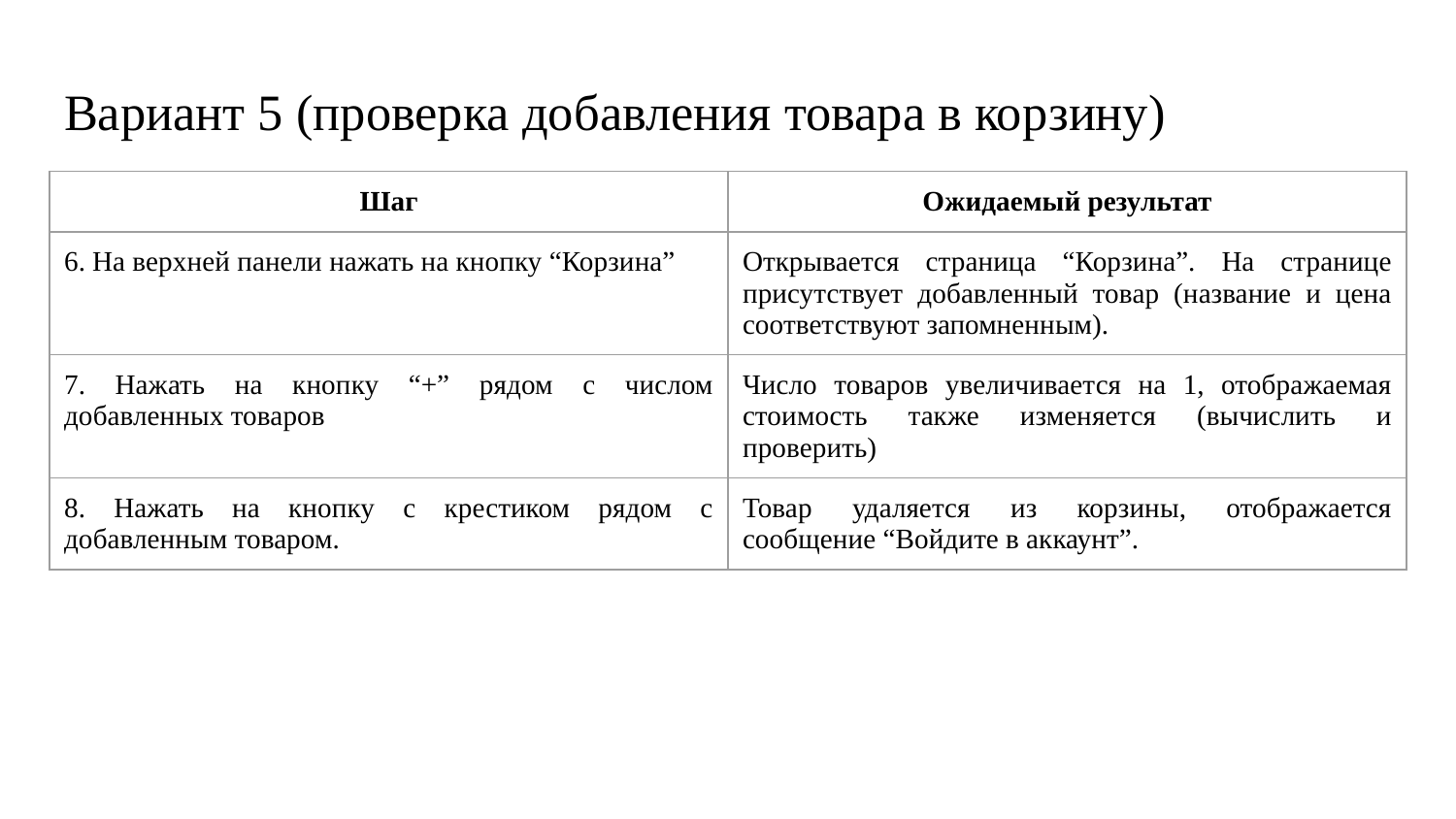

# Вариант 5 (проверка добавления товара в корзину)
| Шаг | Ожидаемый результат |
| --- | --- |
| 6. На верхней панели нажать на кнопку “Корзина” | Открывается страница “Корзина”. На странице присутствует добавленный товар (название и цена соответствуют запомненным). |
| 7. Нажать на кнопку “+” рядом с числом добавленных товаров | Число товаров увеличивается на 1, отображаемая стоимость также изменяется (вычислить и проверить) |
| 8. Нажать на кнопку с крестиком рядом с добавленным товаром. | Товар удаляется из корзины, отображается сообщение “Войдите в аккаунт”. |